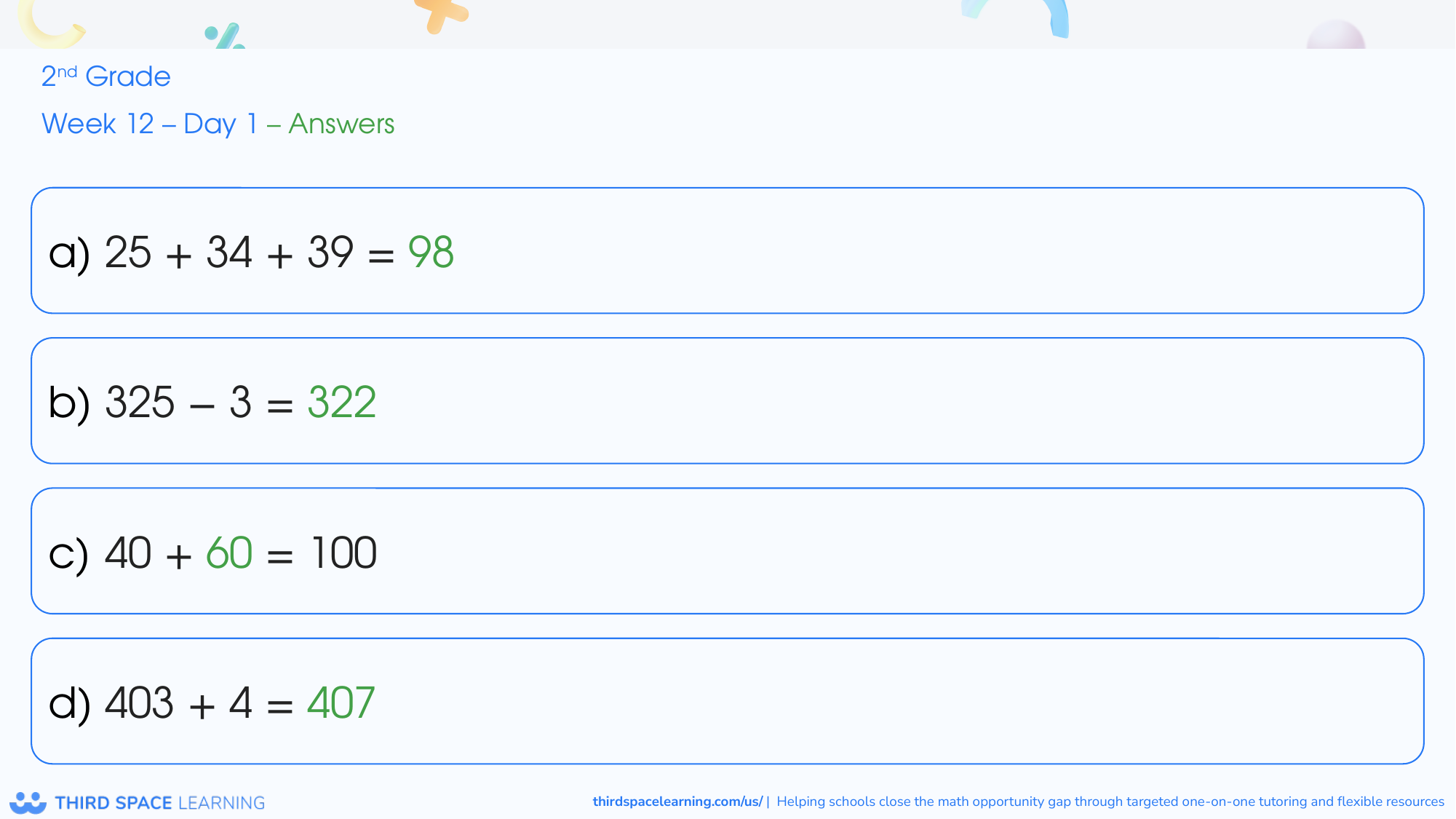

2nd Grade
Week 12 – Day 1 – Answers
25 + 34 + 39 = 98
325 − 3 = 322
40 + 60 = 100
403 + 4 = 407